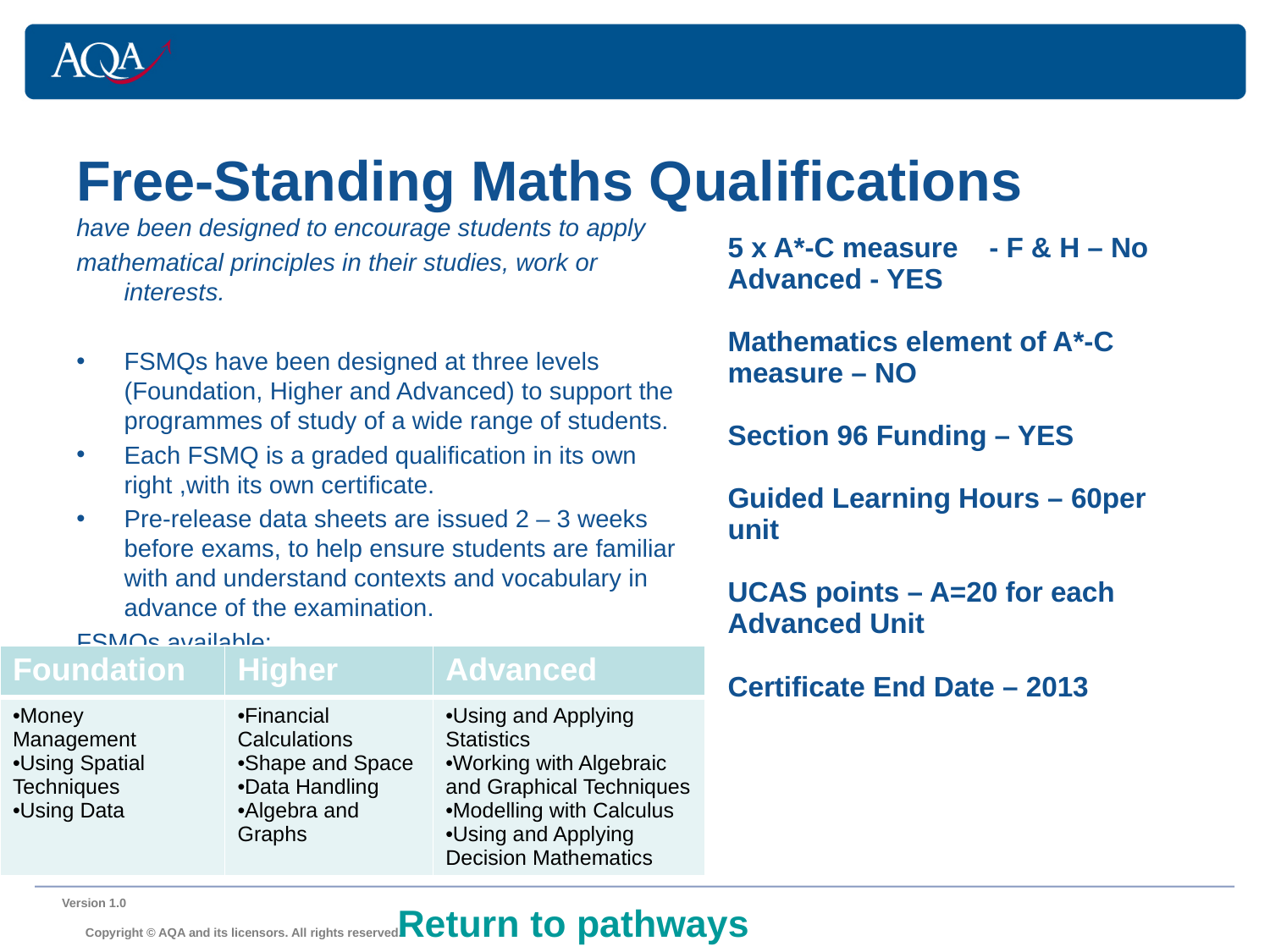

# Free-Standing Maths Qualifications
have been designed to encourage students to apply
mathematical principles in their studies, work or interests.

FSMQs have been designed at three levels  (Foundation, Higher and Advanced) to support the programmes of study of a wide range of students.
Each FSMQ is a graded qualification in its own right ,with its own certificate.
Pre-release data sheets are issued 2 – 3 weeks before exams, to help ensure students are familiar with and understand contexts and vocabulary in advance of the examination.
FSMQs available:

5 x A*-C measure    - F & H – No
Advanced - YES

Mathematics element of A*-C measure – NO

Section 96 Funding – YES

Guided Learning Hours – 60per unit

UCAS points – A=20 for each Advanced Unit

Certificate End Date – 2013

| Foundation | Higher | Advanced |
| --- | --- | --- |
| Money Management Using Spatial Techniques Using Data | Financial Calculations Shape and Space Data Handling Algebra and Graphs | Using and Applying Statistics Working with Algebraic and Graphical Techniques Modelling with Calculus Using and Applying Decision Mathematics |
Version 1.0                       	       Copyright © AQA and its licensors. All rights reserved.
Return to pathways